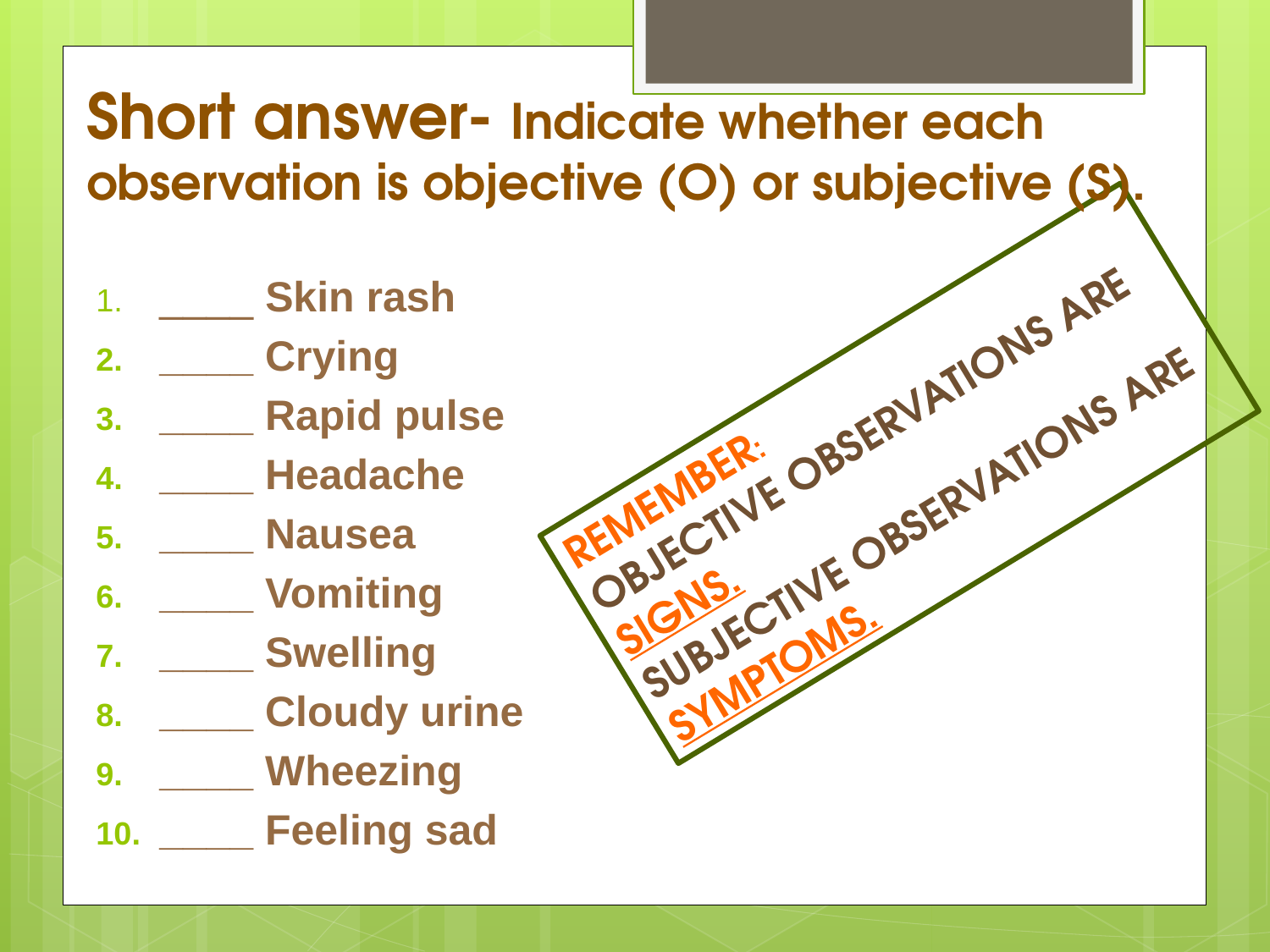

# Short answer- Indicate whether each observation is objective (O) or subjective (S).
____ Skin rash
____ Crying
____ Rapid pulse
____ Headache
____ Nausea
____ Vomiting
____ Swelling
____ Cloudy urine
____ Wheezing
____ Feeling sad
REMEMBER:
OBJECTIVE OBSERVATIONS ARE SIGNS.
SUBJECTIVE OBSERVATIONS ARE SYMPTOMS.